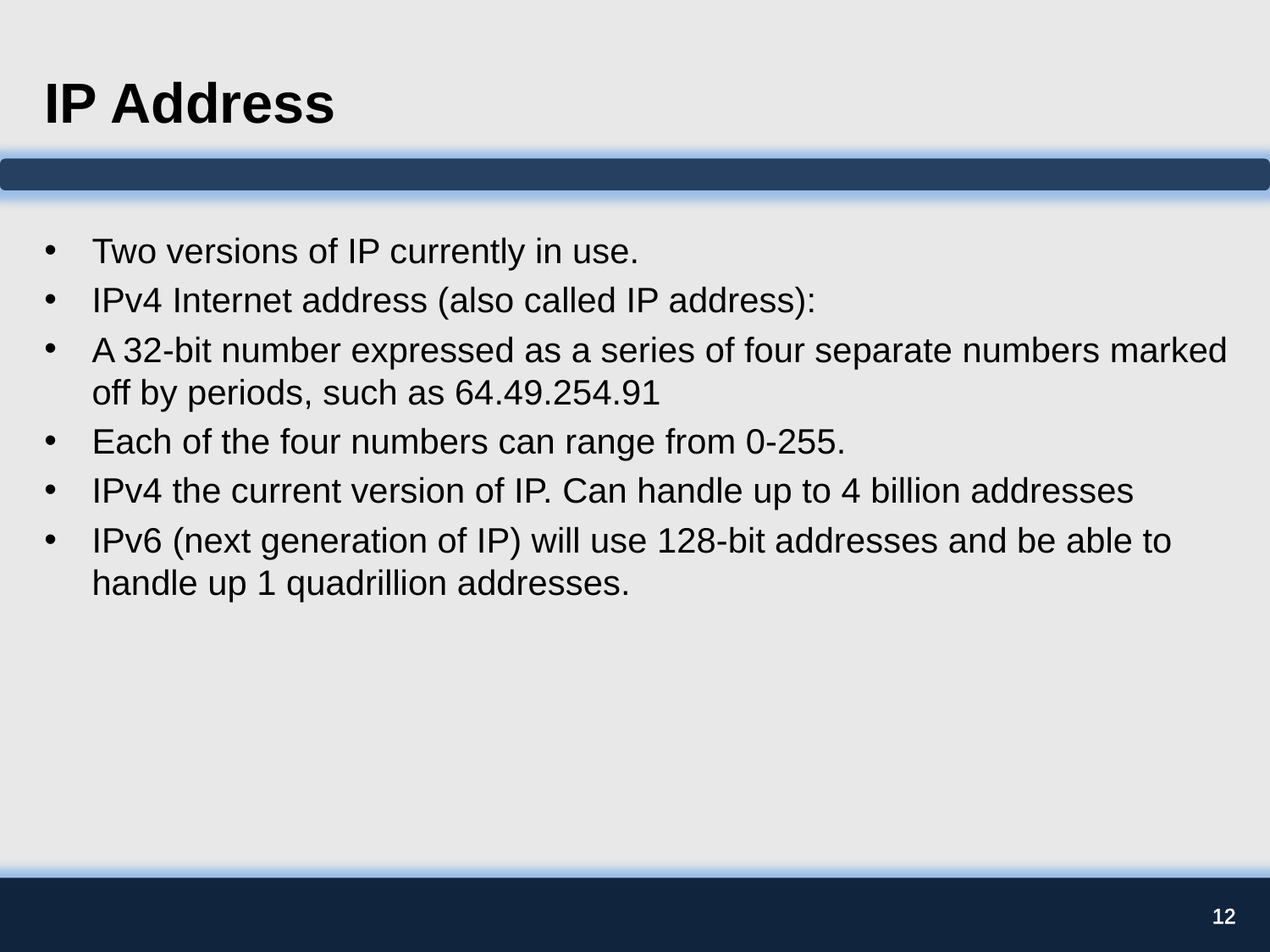

# IP Address
Two versions of IP currently in use.
IPv4 Internet address (also called IP address):
A 32-bit number expressed as a series of four separate numbers marked off by periods, such as 64.49.254.91
Each of the four numbers can range from 0-255.
IPv4 the current version of IP. Can handle up to 4 billion addresses
IPv6 (next generation of IP) will use 128-bit addresses and be able to handle up 1 quadrillion addresses.
12